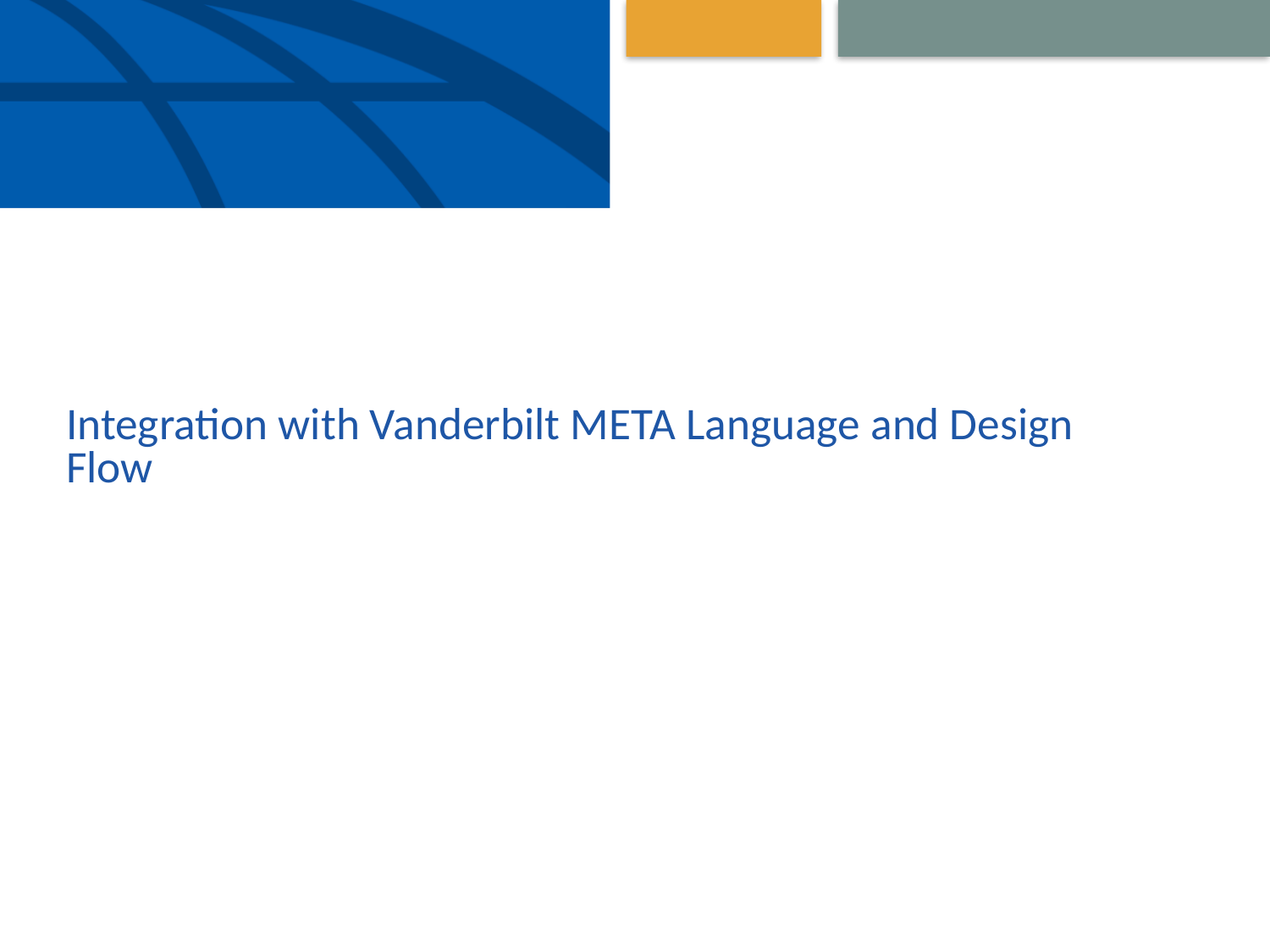

# Integration with Vanderbilt META Language and Design Flow